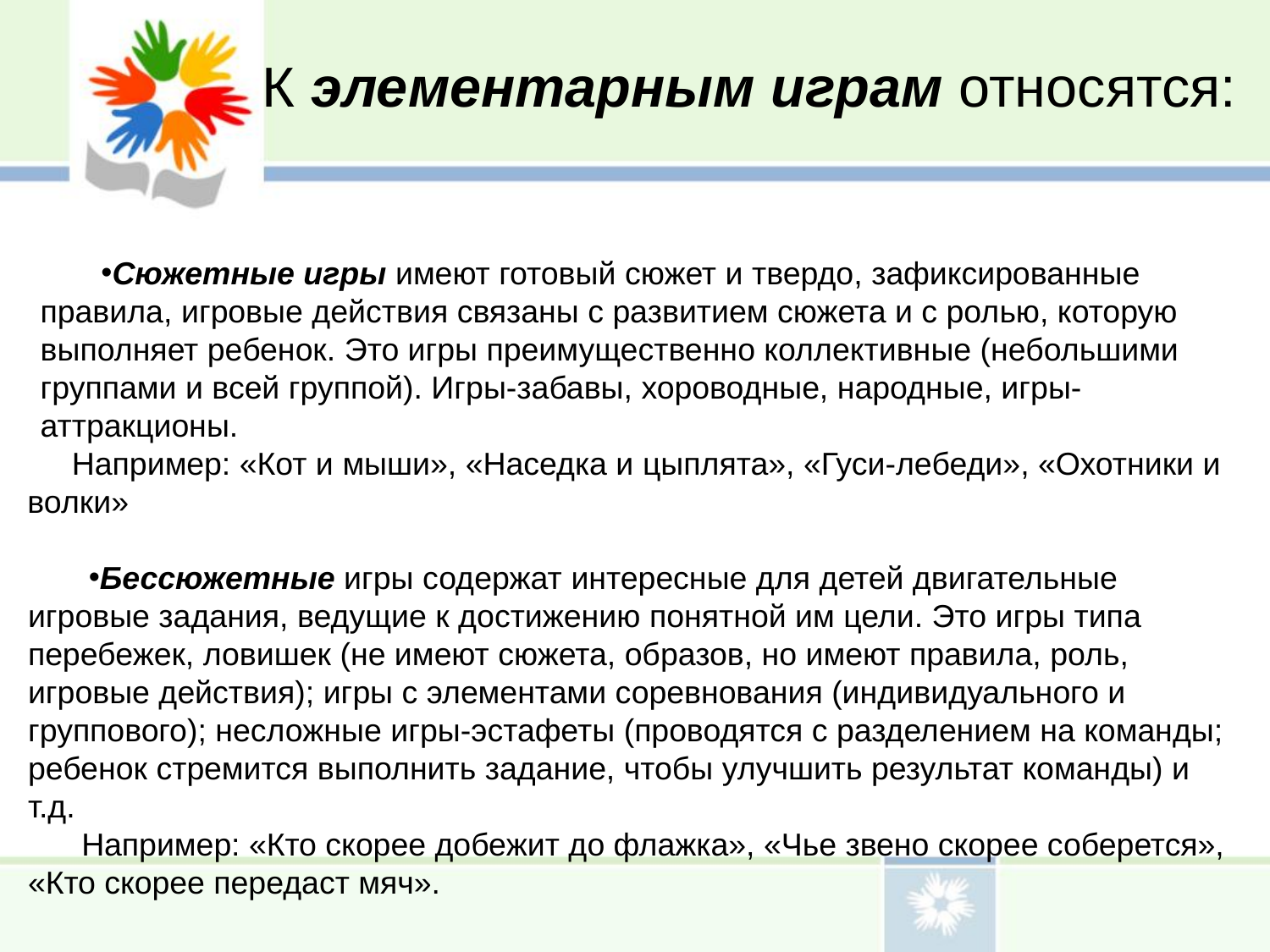

К элементарным играм относятся:

Сюжетные игры имеют готовый сюжет и твердо, зафиксированные правила, игровые действия связаны с развитием сюжета и с ролью, которую выполняет ребенок. Это игры преимущественно коллективные (небольшими группами и всей группой). Игры-забавы, хороводные, народные, игры-аттракционы.
     Например: «Кот и мыши», «Наседка и цыплята», «Гуси-лебеди», «Охотники и волки»

Бессюжетные игры содержат интересные для детей двигательные игровые задания, ведущие к достижению понятной им цели. Это игры типа перебежек, ловишек (не имеют сюжета, образов, но имеют правила, роль, игровые действия); игры с элементами соревнования (индивидуального и группового); несложные игры-эстафеты (проводятся с разделением на команды; ребенок стремится выполнить задание, чтобы улучшить результат команды) и т.д.
      Например: «Кто скорее добежит до флажка», «Чье звено скорее соберется», «Кто скорее передаст мяч».